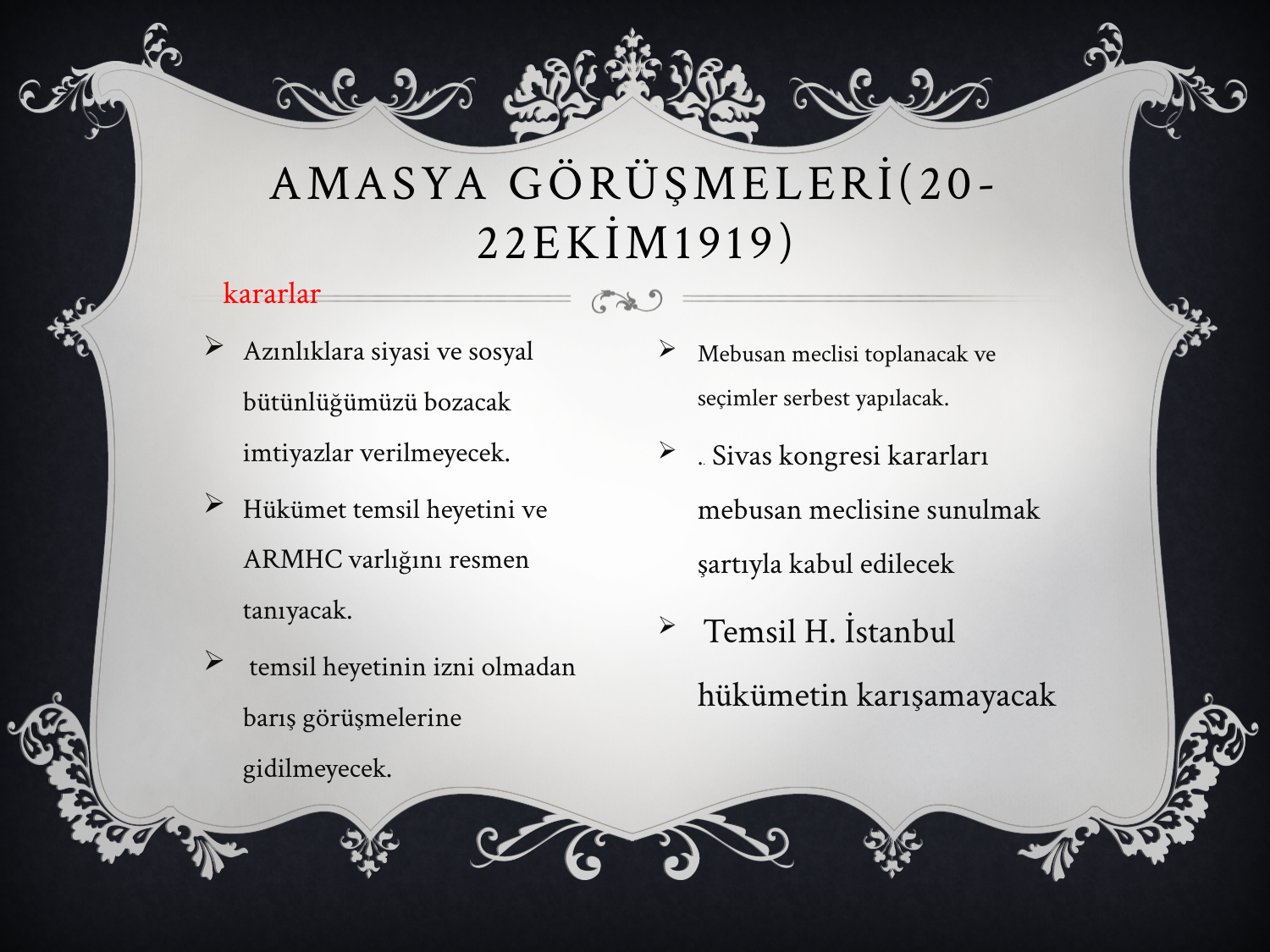

# Amasya görüşmeleri(20-22ekim1919)
     kararlar
Azınlıklara siyasi ve sosyal bütünlüğümüzü bozacak imtiyazlar verilmeyecek.
Hükümet temsil heyetini ve ARMHC varlığını resmen tanıyacak.
 temsil heyetinin izni olmadan barış görüşmelerine gidilmeyecek.

Mebusan meclisi toplanacak ve seçimler serbest yapılacak.
.. Sivas kongresi kararları mebusan meclisine sunulmak şartıyla kabul edilecek
 Temsil H. İstanbul hükümetin karışamayacak